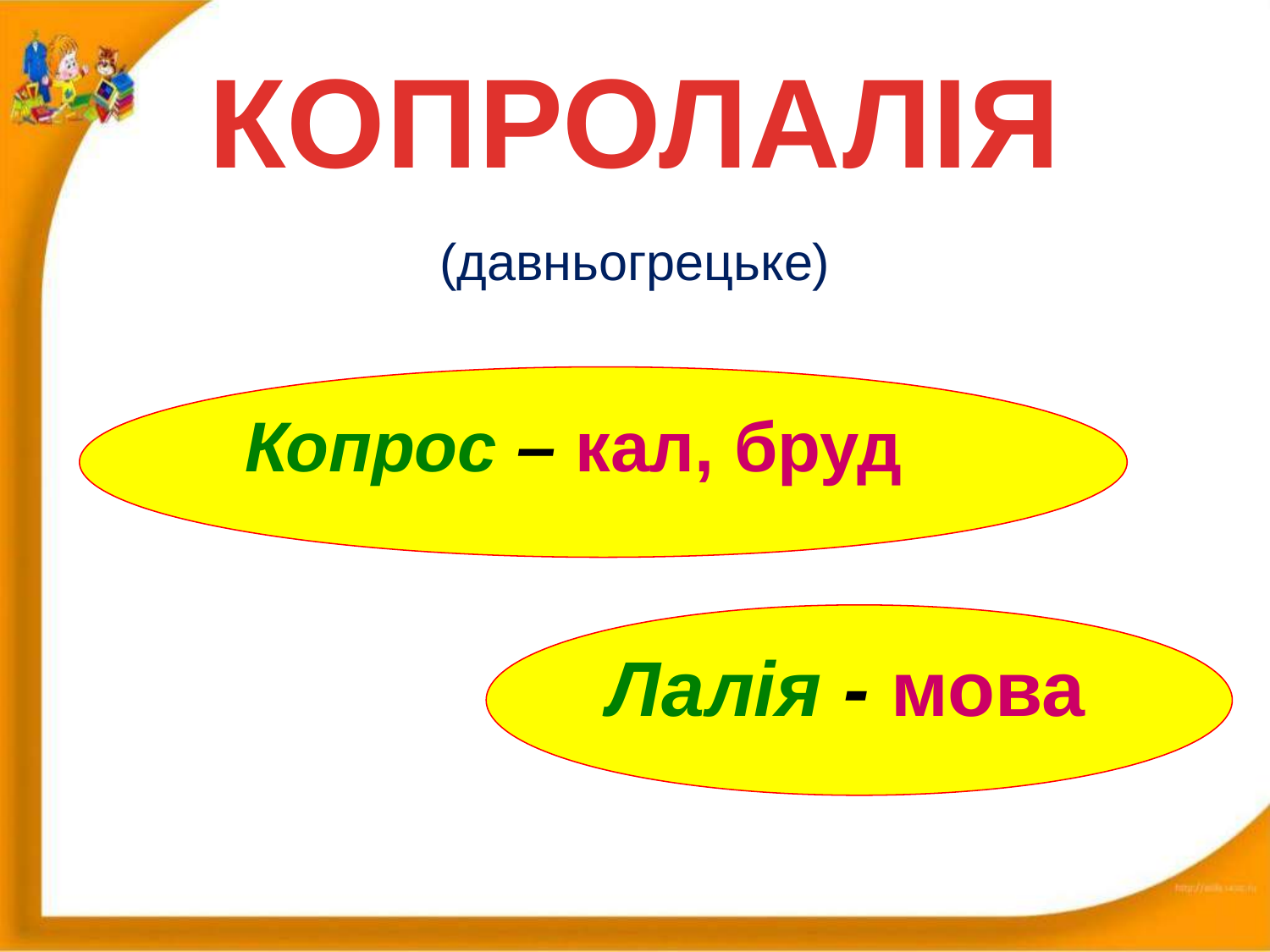

# КОПРОЛАЛІЯ
(давньогрецьке)
Копрос – кал, бруд
Лалія - мова